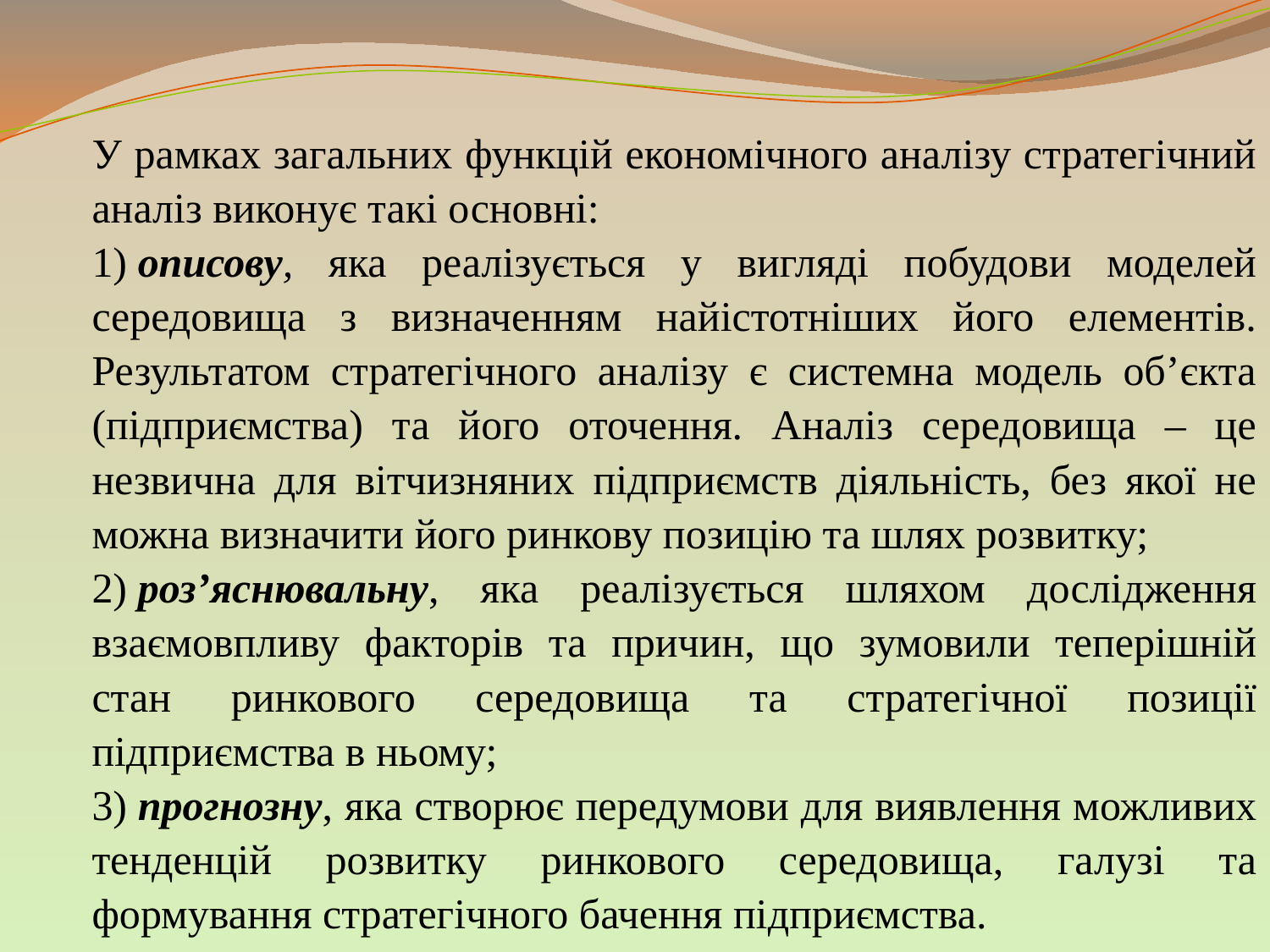

У рамках загальних функцій економічного аналізу стратегічний аналіз виконує такі основні:
1) описову, яка реалізується у вигляді побудови моделей середовища з визначенням найістотніших його елементів. Результатом стратегічного аналізу є системна модель об’єкта (підприємства) та його оточення. Аналіз середовища – це незвична для вітчизняних підприємств діяльність, без якої не можна визначити його ринкову позицію та шлях розвитку;
2) роз’яснювальну, яка реалізується шляхом дослідження взаємовпливу факторів та причин, що зумовили теперішній стан ринкового середовища та стратегічної позиції підприємства в ньому;
3) прогнозну, яка створює передумови для виявлення можливих тенденцій розвитку ринкового середовища, галузі та формування стратегічного бачення підприємства.